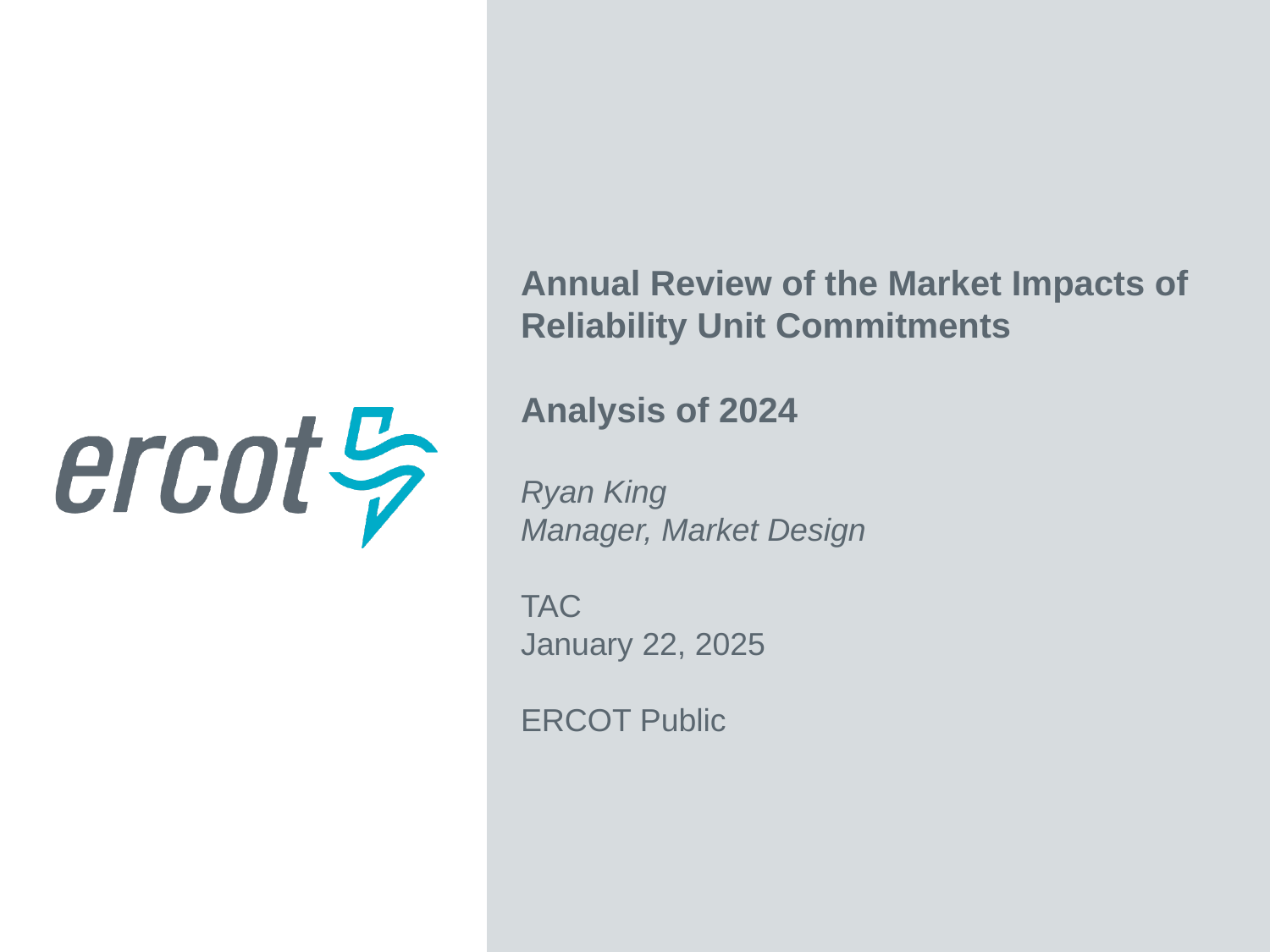

Annual Review of the Market Impacts of Reliability Unit Commitments

Analysis of 2024

Ryan King
Manager, Market Design

TAC
January 22, 2025

ERCOT Public